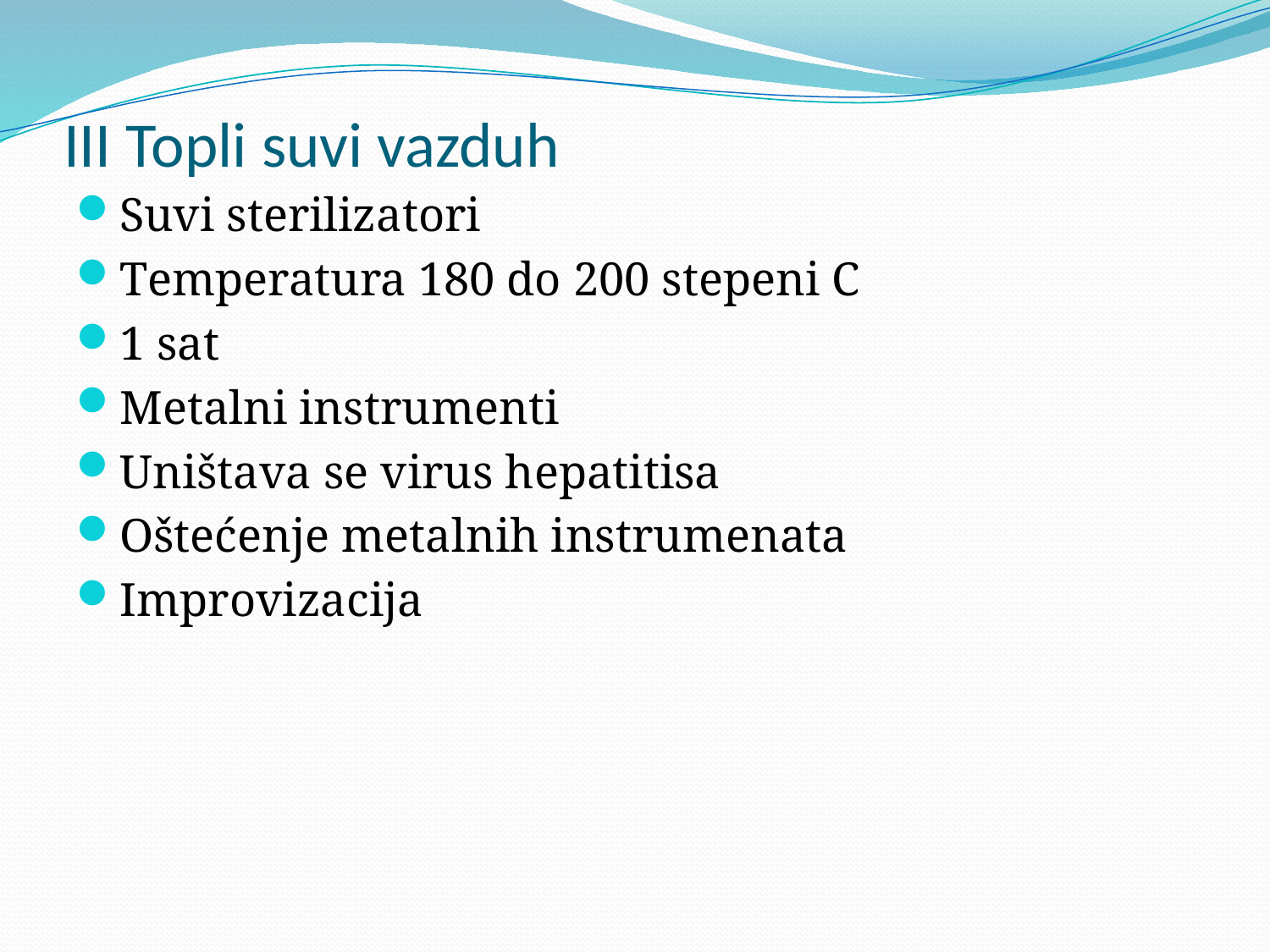

# III Topli suvi vazduh
Suvi sterilizatori
Temperatura 180 do 200 stepeni C
1 sat
Metalni instrumenti
Uništava se virus hepatitisa
Oštećenje metalnih instrumenata
Improvizacija